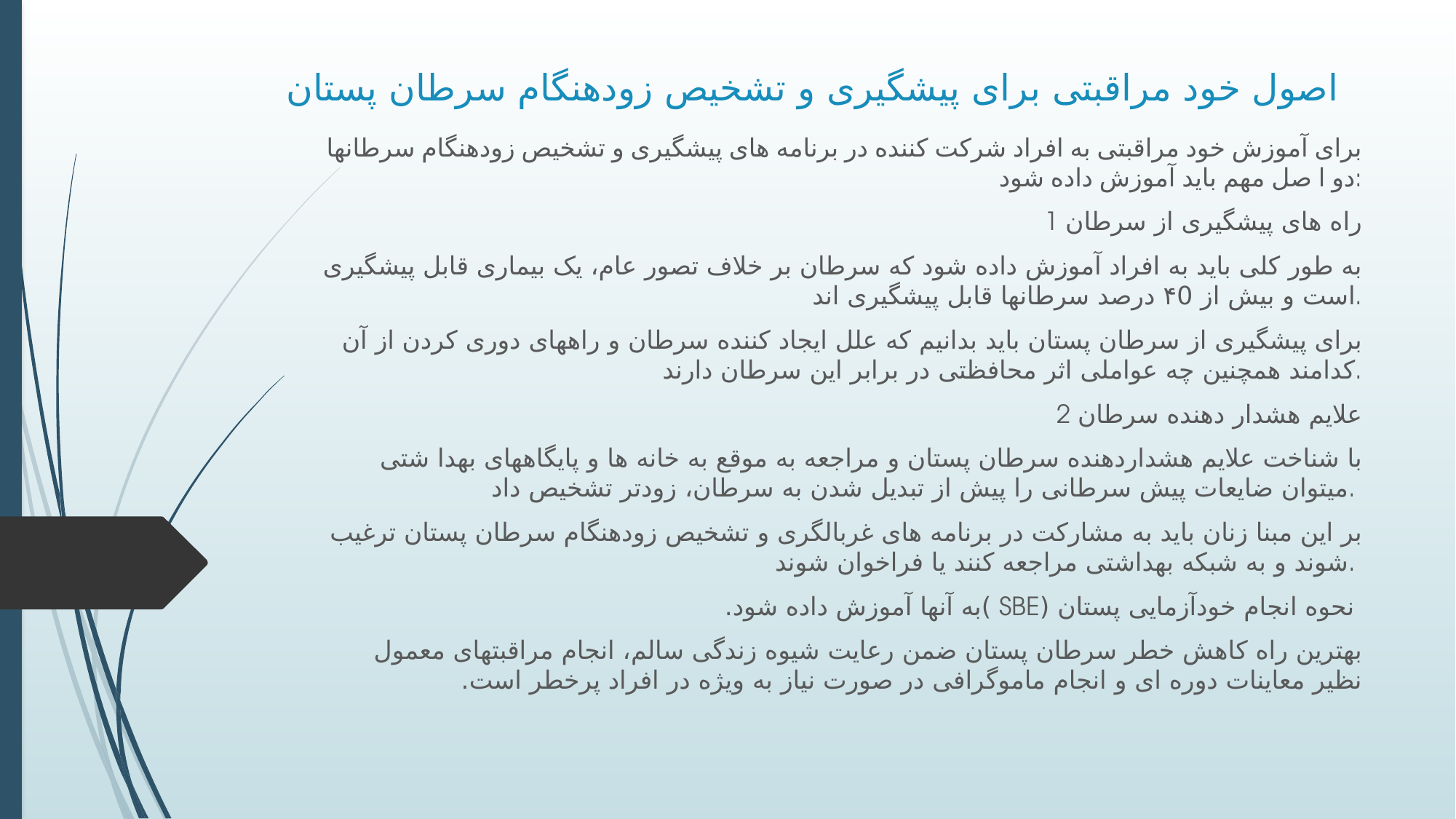

# اصول خود مراقبتی برای پیشگیری و تشخیص زودهنگام سرطان پستان
برای آموزش خود مراقبتی به افراد شرکت کننده در برنامه های پیشگیری و تشخیص زودهنگام سرطانها دو ا صل مهم باید آموزش داده شود:
1 راه های پیشگیری از سرطان
به طور کلی باید به افراد آموزش داده شود که سرطان بر خلاف تصور عام، یک بیماری قابل پیشگیری است و بیش از ۴0 درصد سرطانها قابل پیشگیری اند.
 برای پیشگیری از سرطان پستان باید بدانیم که علل ایجاد کننده سرطان و راههای دوری کردن از آن کدامند همچنین چه عواملی اثر محافظتی در برابر این سرطان دارند.
2 علایم هشدار دهنده سرطان
با شناخت علایم هشداردهنده سرطان پستان و مراجعه به موقع به خانه ها و پایگاههای بهدا شتی میتوان ضایعات پیش سرطانی را پیش از تبدیل شدن به سرطان، زودتر تشخیص داد.
بر این مبنا زنان باید به مشارکت در برنامه های غربالگری و تشخیص زودهنگام سرطان پستان ترغیب شوند و به شبکه بهداشتی مراجعه کنند یا فراخوان شوند.
 نحوه انجام خودآزمایی پستان (SBE )به آنها آموزش داده شود.
بهترین راه کاهش خطر سرطان پستان ضمن رعایت شیوه زندگی سالم، انجام مراقبتهای معمول نظیر معاینات دوره ای و انجام ماموگرافی در صورت نیاز به ویژه در افراد پرخطر است.